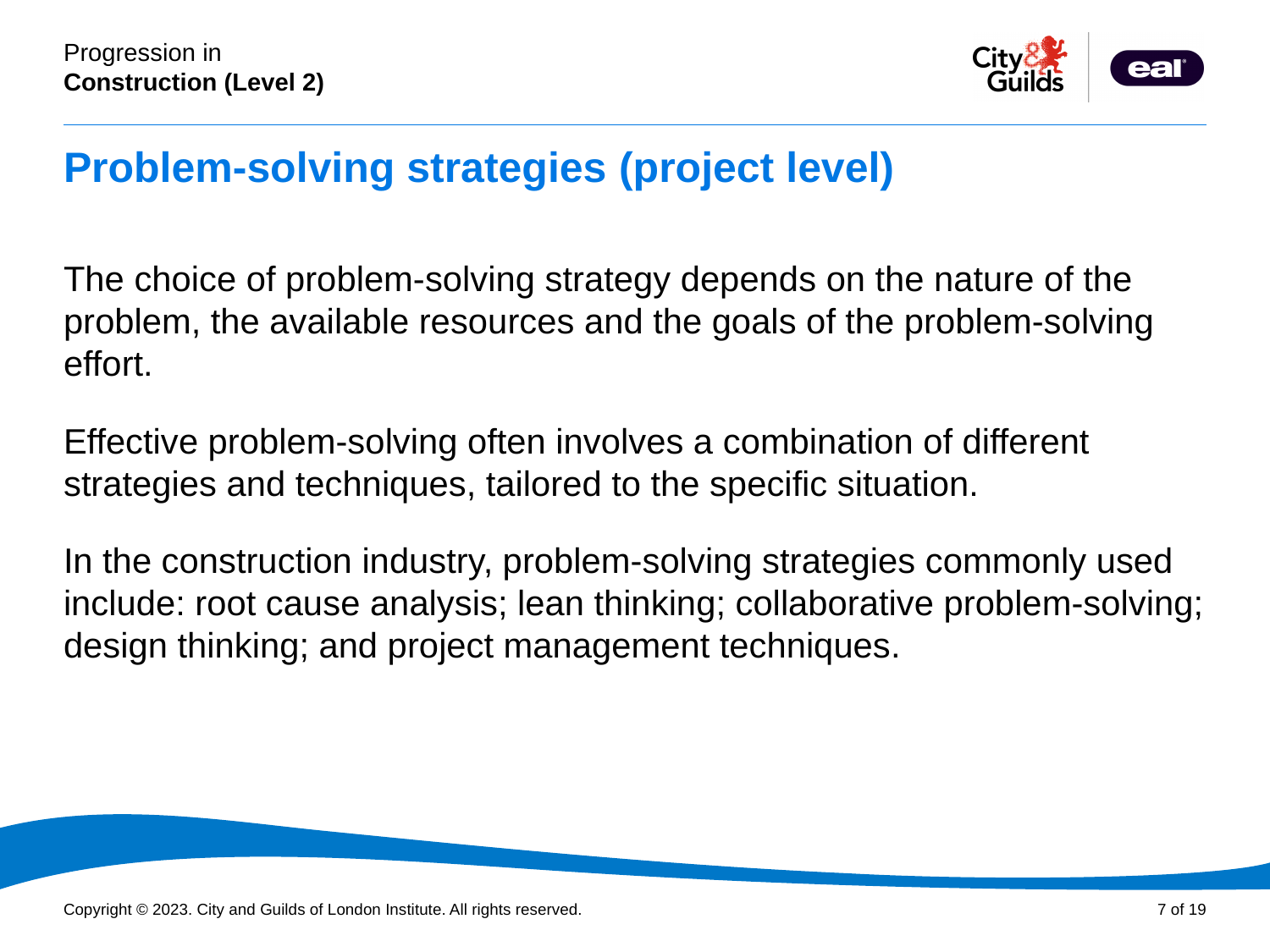

# Problem-solving strategies (project level)
The choice of problem-solving strategy depends on the nature of the problem, the available resources and the goals of the problem-solving effort.
Effective problem-solving often involves a combination of different strategies and techniques, tailored to the specific situation.
In the construction industry, problem-solving strategies commonly used include: root cause analysis; lean thinking; collaborative problem-solving; design thinking; and project management techniques.